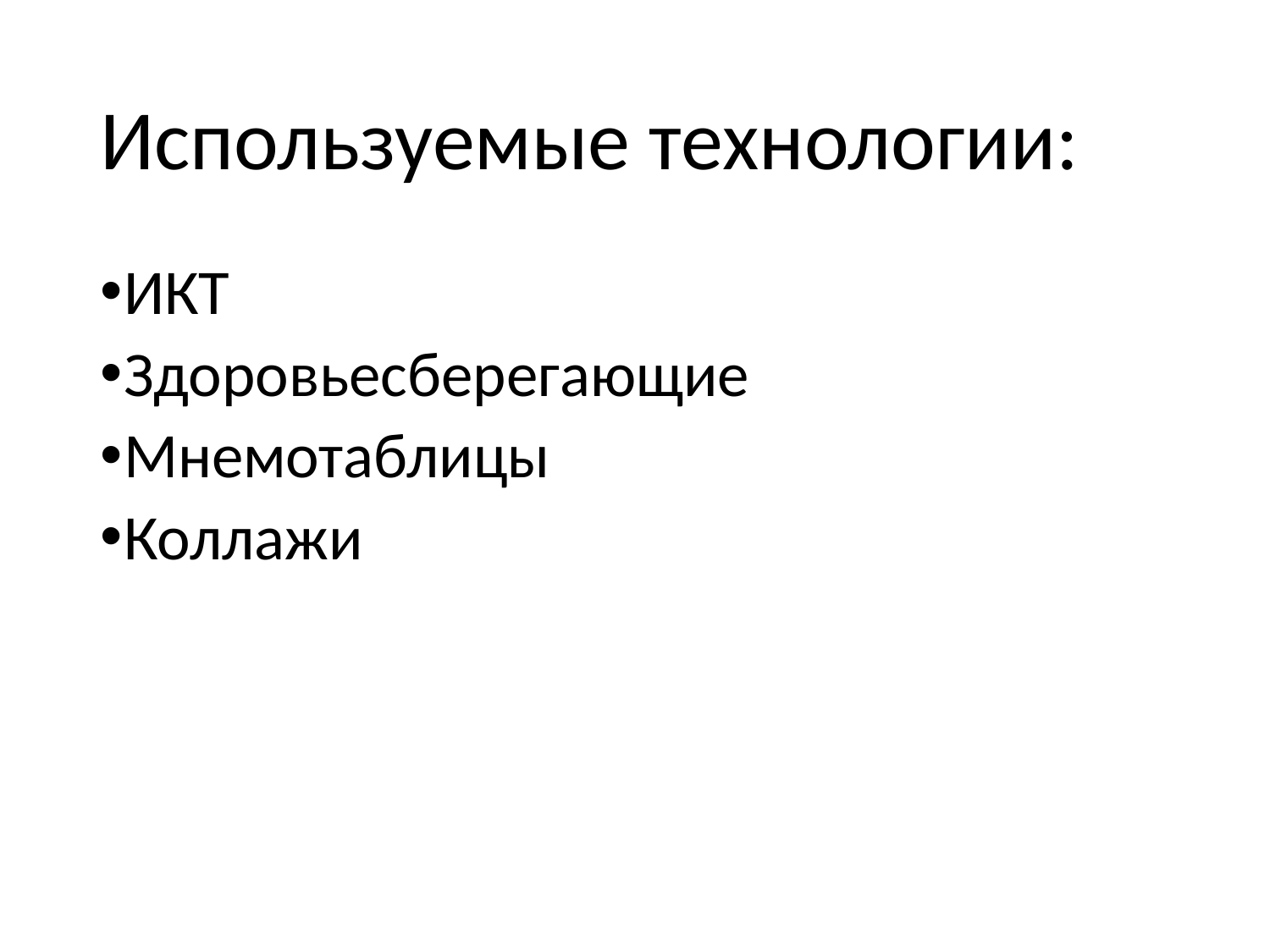

# Используемые технологии:
ИКТ
Здоровьесберегающие
Мнемотаблицы
Коллажи